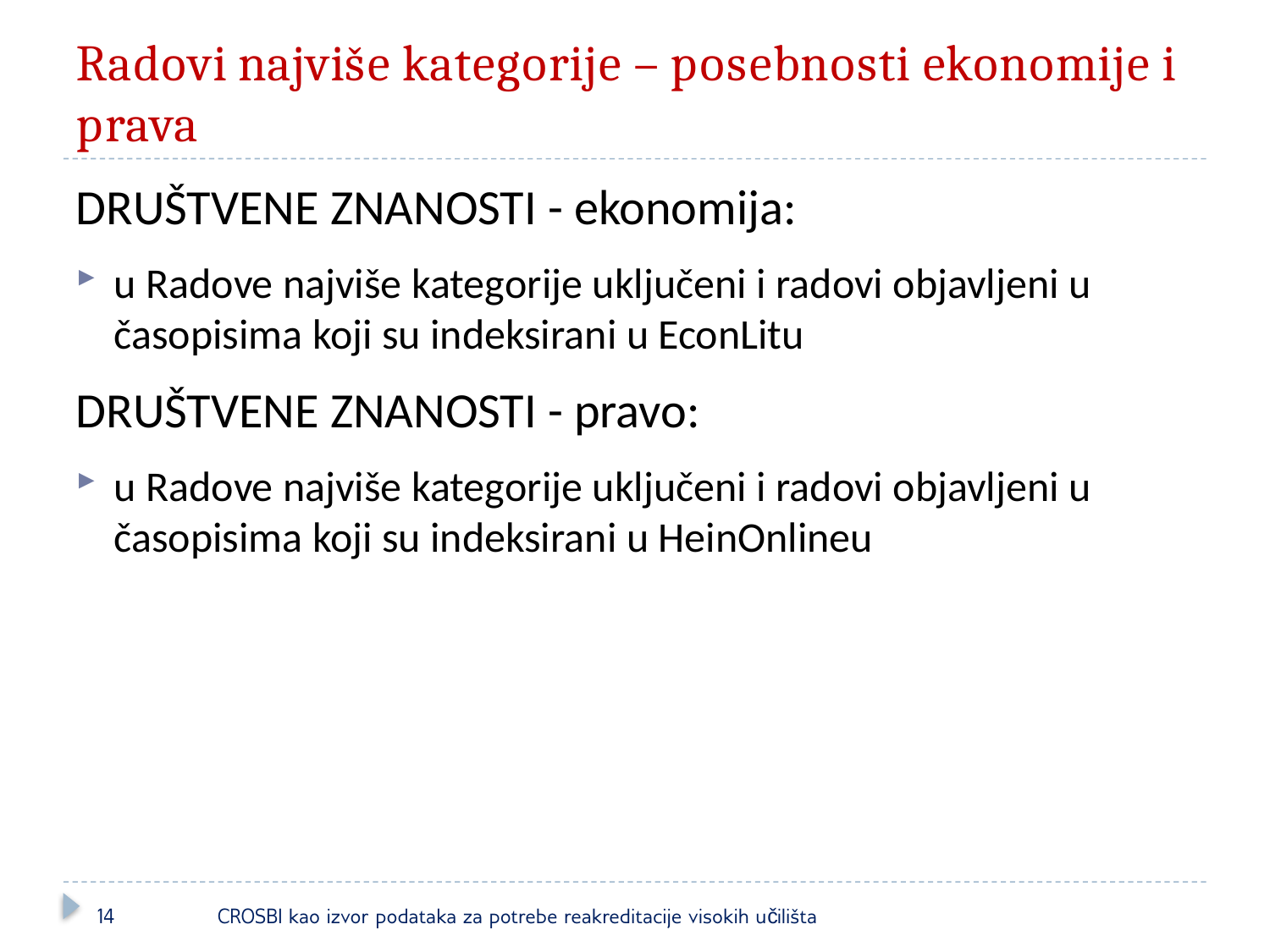

# Radovi najviše kategorije – posebnosti ekonomije i prava
DRUŠTVENE ZNANOSTI - ekonomija:
u Radove najviše kategorije uključeni i radovi objavljeni u časopisima koji su indeksirani u EconLitu
DRUŠTVENE ZNANOSTI - pravo:
u Radove najviše kategorije uključeni i radovi objavljeni u časopisima koji su indeksirani u HeinOnlineu

14
CROSBI kao izvor podataka za potrebe reakreditacije visokih učilišta